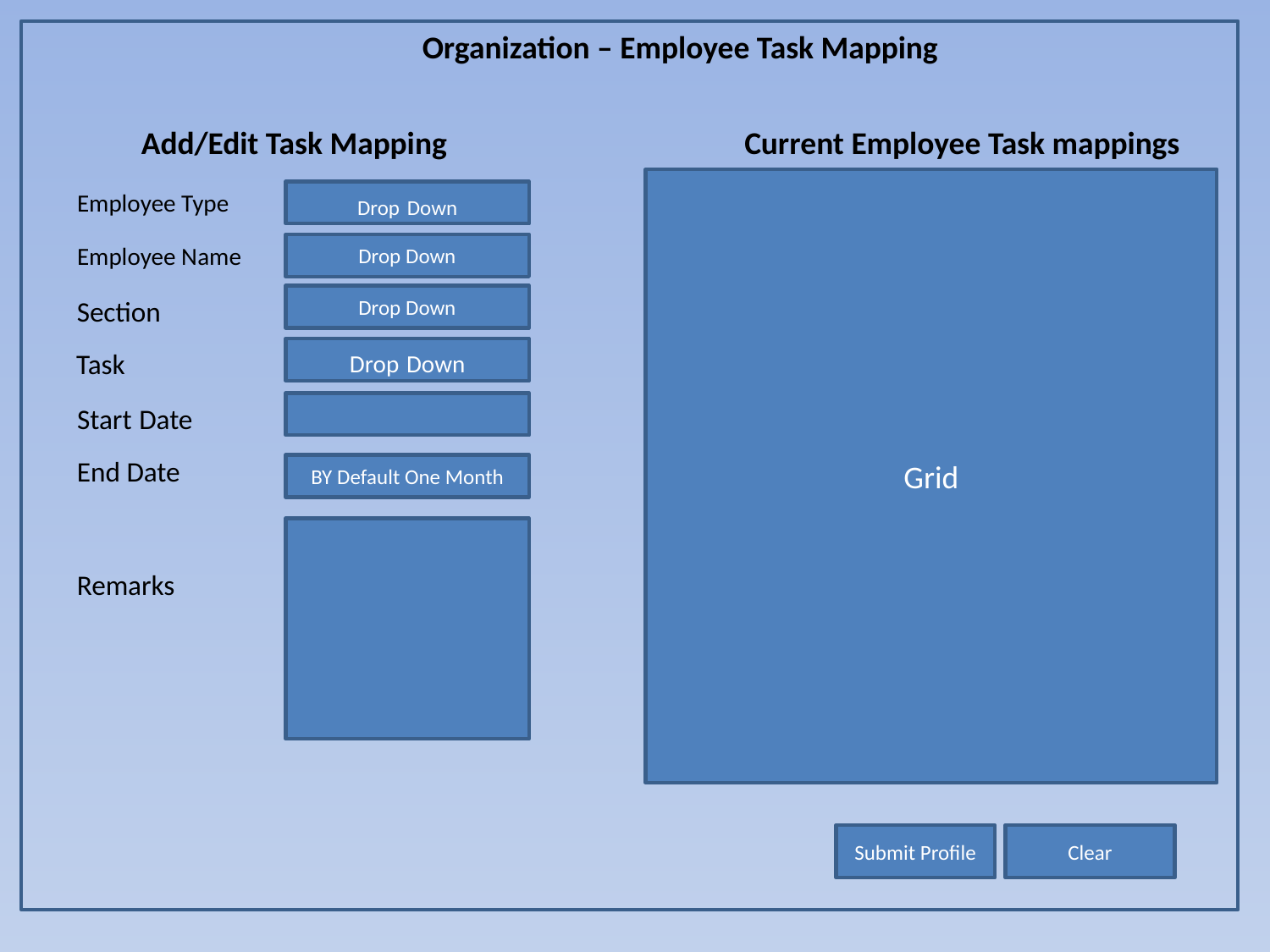

Organization – Employee Task Mapping
Add/Edit Task Mapping
Current Employee Task mappings
Grid
Employee Type
Drop Down
Employee Name
Drop Down
Drop Down
Section
Drop Down
Task
Start Date

End Date
BY Default One Month

Remarks
Submit Profile
Clear